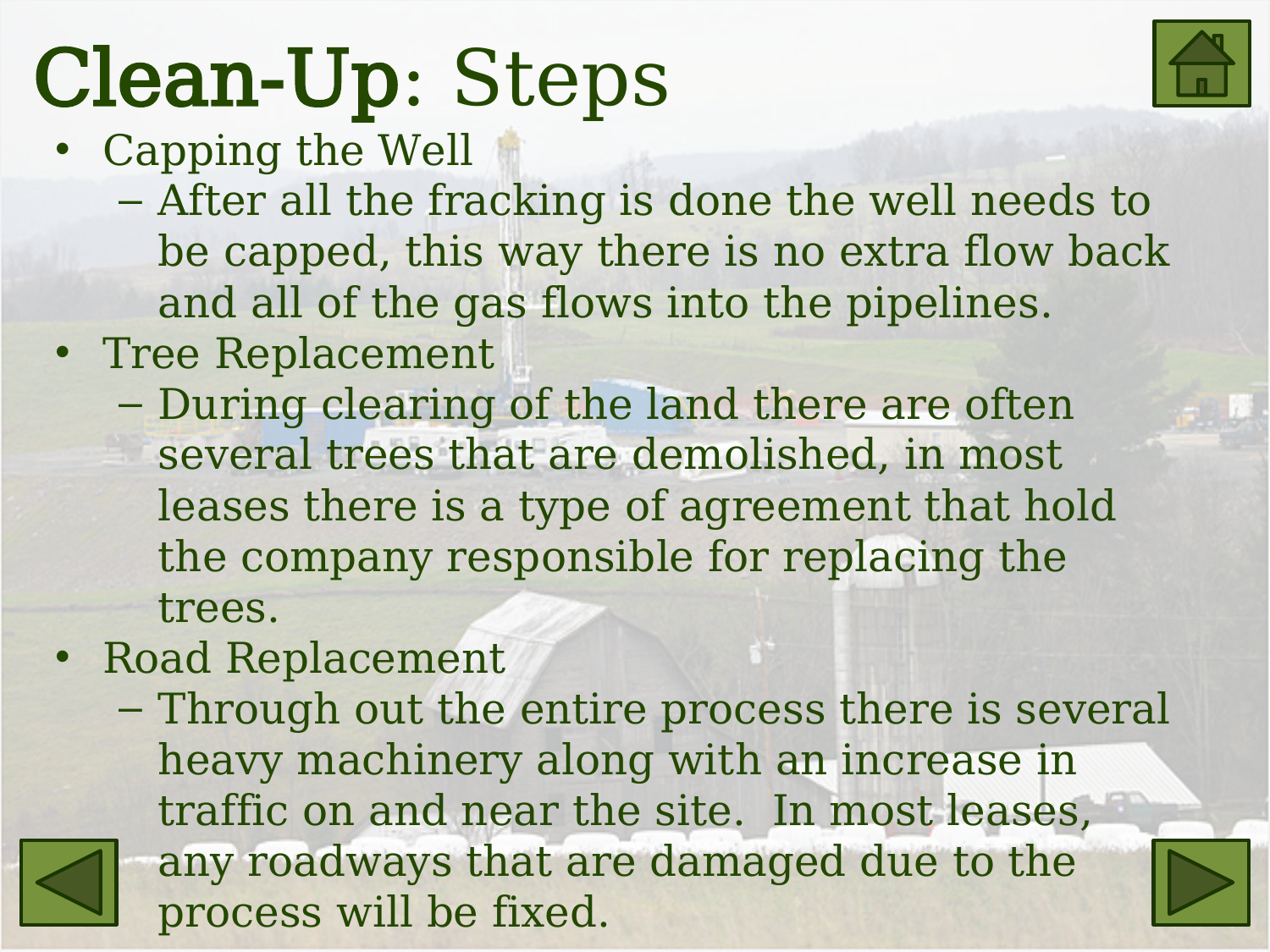

# Clean-Up: Steps

Capping the Well
After all the fracking is done the well needs to be capped, this way there is no extra flow back and all of the gas flows into the pipelines.
Tree Replacement
During clearing of the land there are often several trees that are demolished, in most leases there is a type of agreement that hold the company responsible for replacing the trees.
Road Replacement
Through out the entire process there is several heavy machinery along with an increase in traffic on and near the site.  In most leases, any roadways that are damaged due to the process will be fixed.